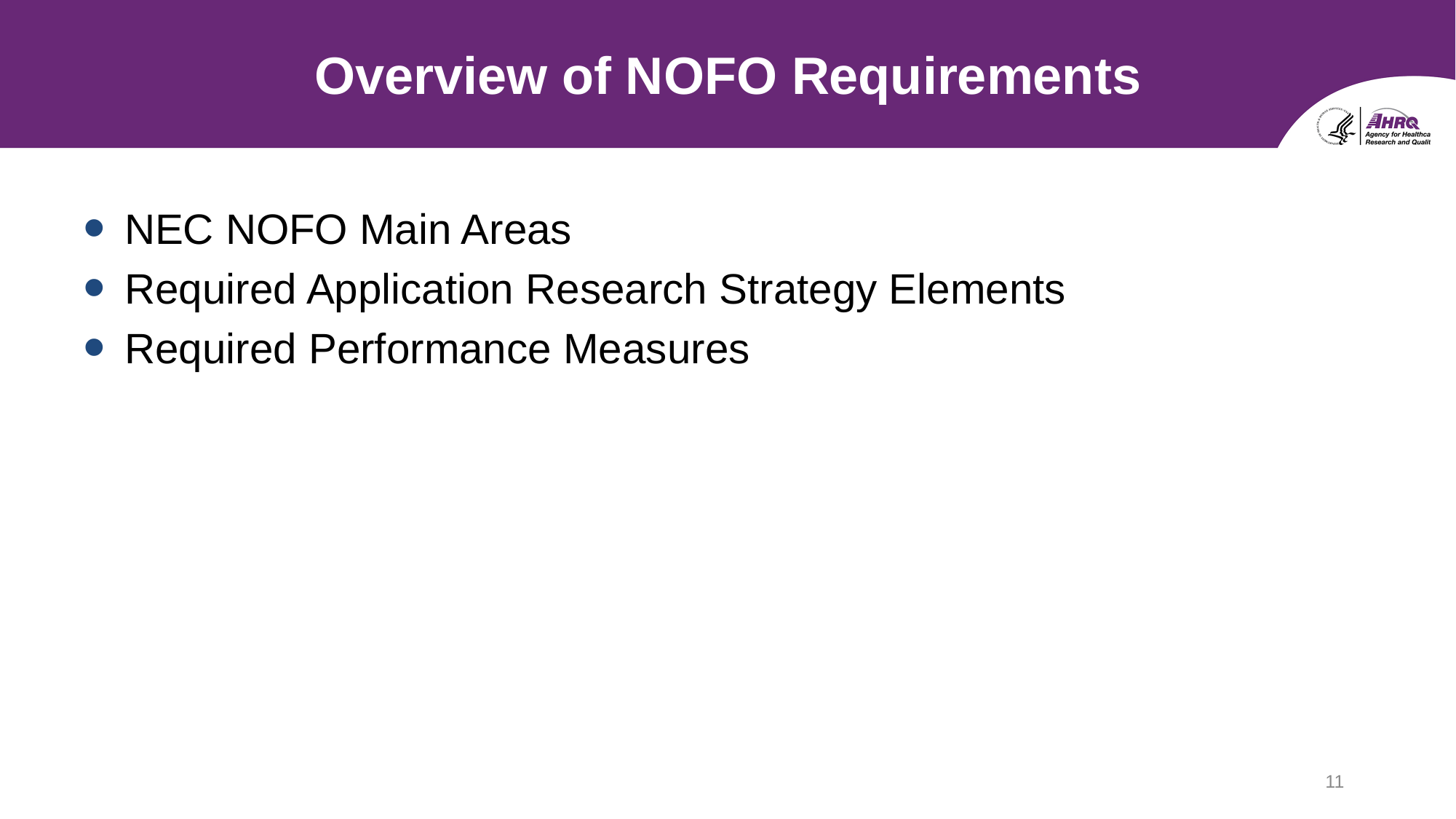

# Overview of NOFO Requirements
NEC NOFO Main Areas
Required Application Research Strategy Elements
Required Performance Measures

11